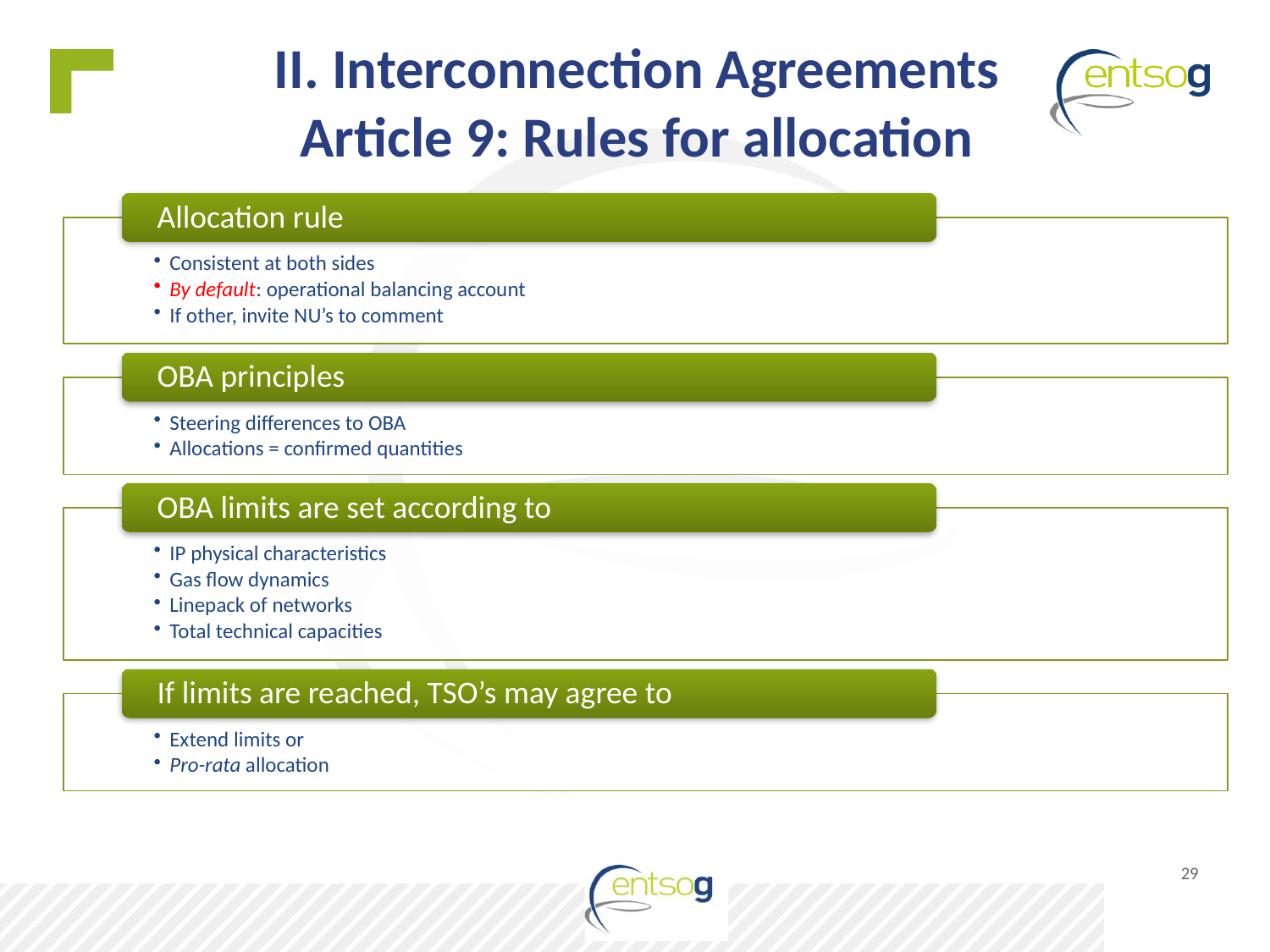

# II. Interconnection Agreements Article 9: Rules for allocation
Consistent at both sides
By default: operational balancing account
If other, invite NU’s to comment
Allocation rule
Steering differences to OBA
Allocations = confirmed quantities
OBA principles
IP physical characteristics
Gas flow dynamics
Linepack of networks
Total technical capacities
OBA limits are set according to
Extend limits or
Pro-rata allocation
If limits are reached, TSO’s may agree to
29